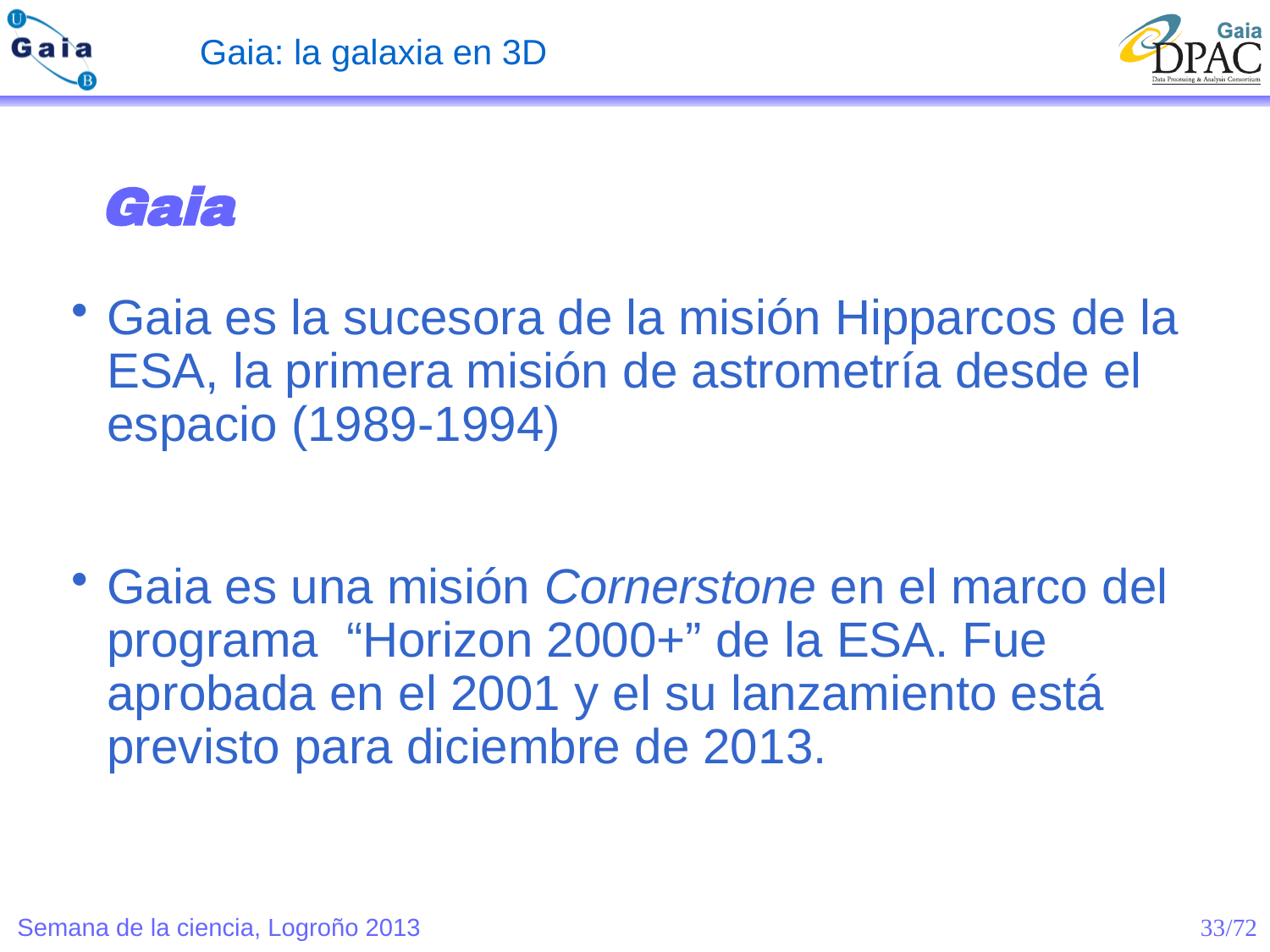

Gaia
Gaia es la sucesora de la misión Hipparcos de la ESA, la primera misión de astrometría desde el espacio (1989-1994)

Gaia es una misión Cornerstone en el marco del programa  “Horizon 2000+” de la ESA. Fue aprobada en el 2001 y el su lanzamiento está previsto para diciembre de 2013.